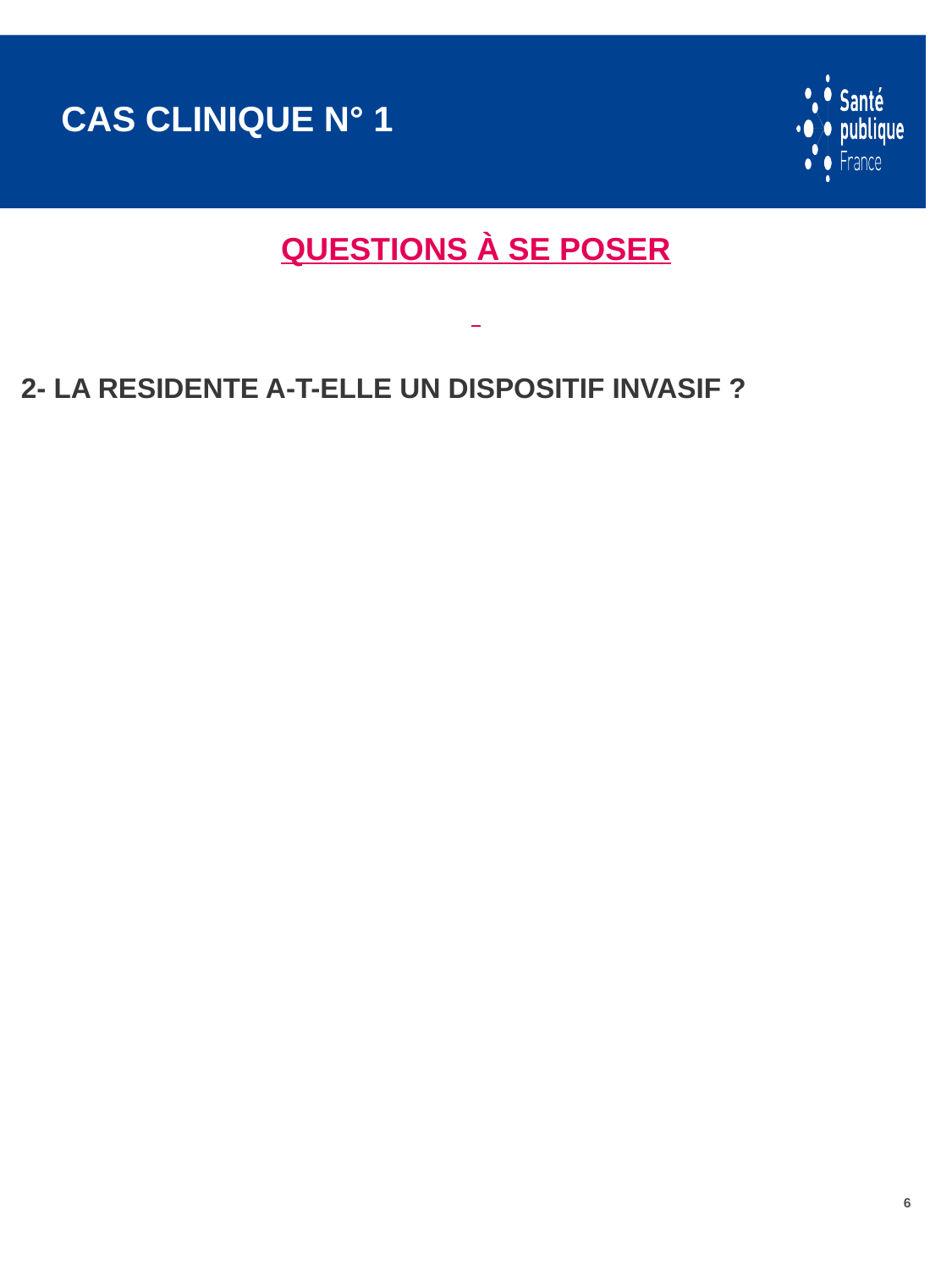

# Cas clinique n° 1
Questions à se poser

2- LA RESIDENTE A-T-ELLE un Dispositif invasif ?